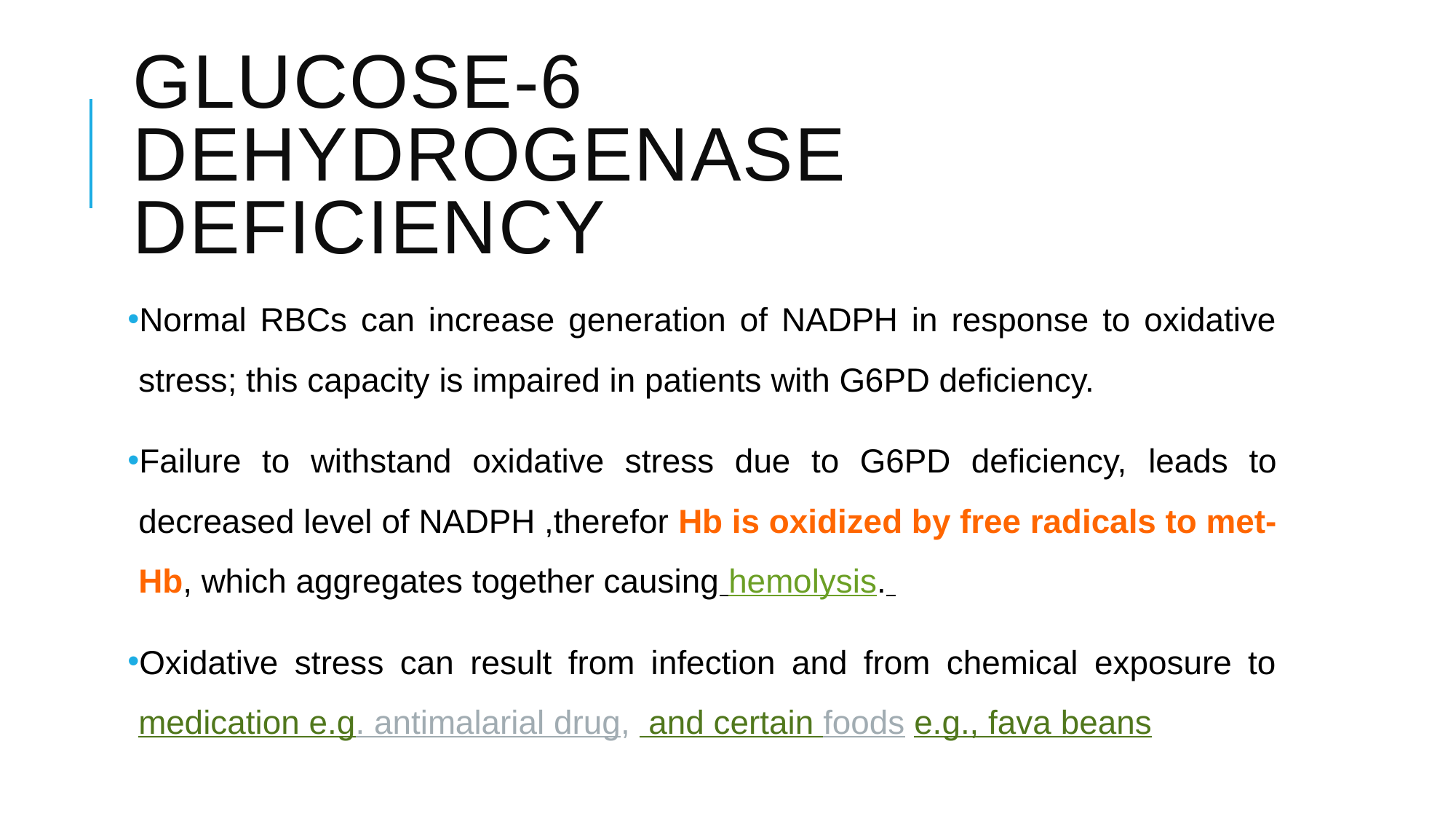

# Glucose-6 dehydrogenase deficiency
Normal RBCs can increase generation of NADPH in response to oxidative stress; this capacity is impaired in patients with G6PD deficiency.
Failure to withstand oxidative stress due to G6PD deficiency, leads to decreased level of NADPH ,therefor Hb is oxidized by free radicals to met-Hb, which aggregates together causing hemolysis.
Oxidative stress can result from infection and from chemical exposure to medication e.g. antimalarial drug,  and certain foods e.g., fava beans